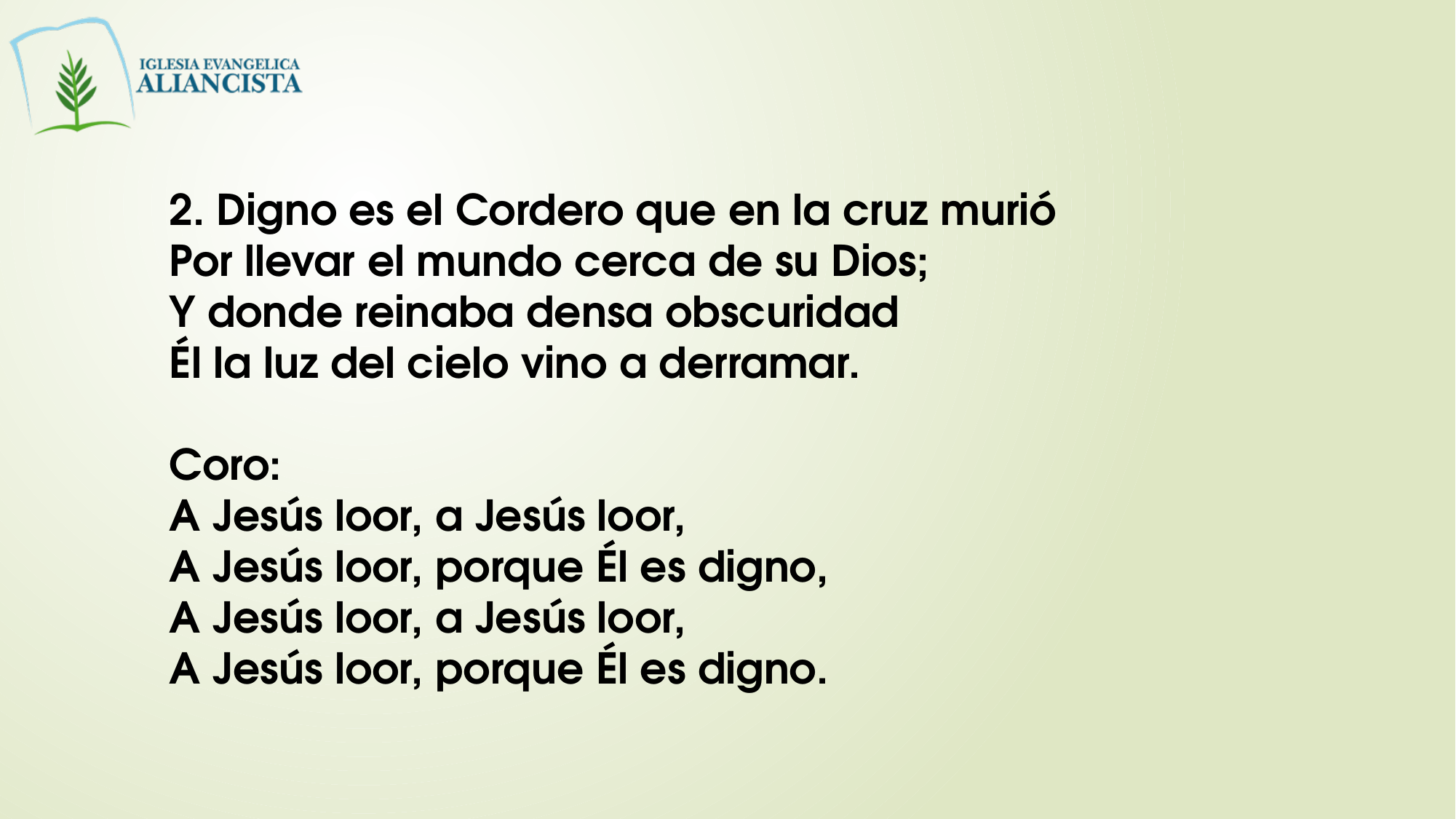

2. Digno es el Cordero que en la cruz murió
Por llevar el mundo cerca de su Dios;
Y donde reinaba densa obscuridad
Él la luz del cielo vino a derramar.

Coro:
A Jesús loor, a Jesús loor,
A Jesús loor, porque Él es digno,
A Jesús loor, a Jesús loor,
A Jesús loor, porque Él es digno.